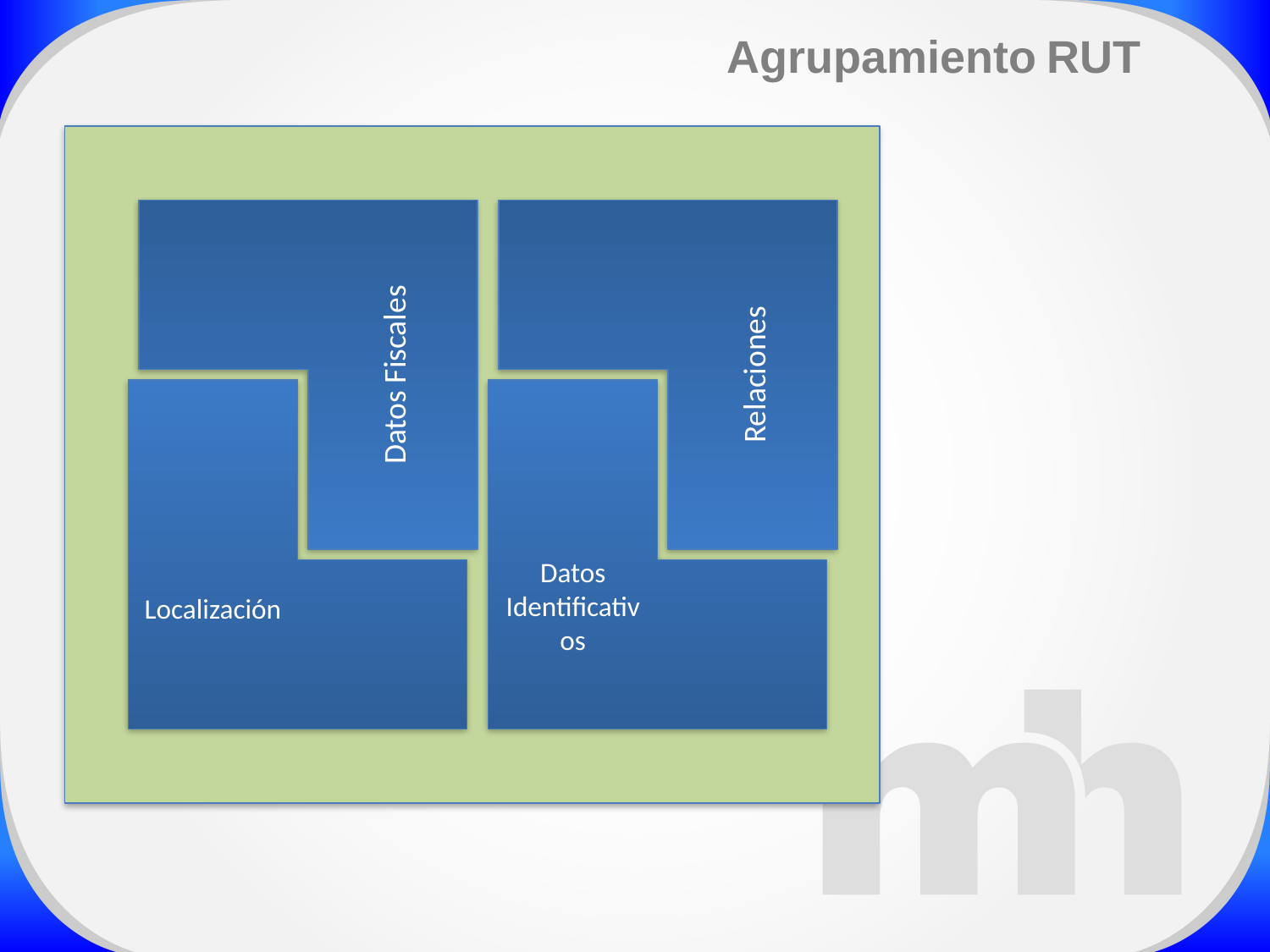

Agrupamiento RUT

Datos Fiscales
Relaciones

Localización

Datos
Identificativos